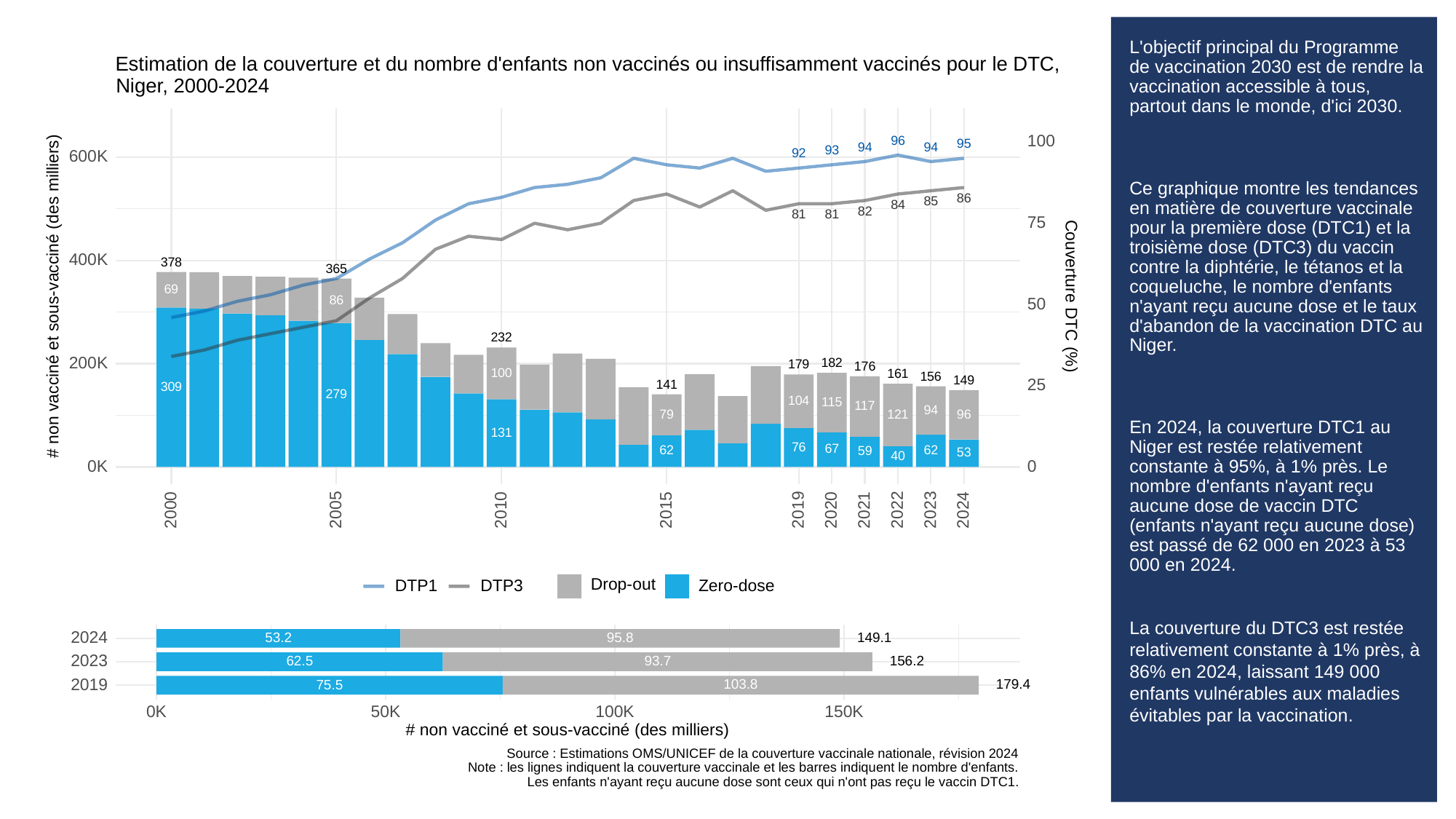

# L'objectif principal du Programme de vaccination 2030 est de rendre la vaccination accessible à tous, partout dans le monde, d'ici 2030.

Ce graphique montre les tendances en matière de couverture vaccinale pour la première dose (DTC1) et la troisième dose (DTC3) du vaccin contre la diphtérie, le tétanos et la coqueluche, le nombre d'enfants n'ayant reçu aucune dose et le taux d'abandon de la vaccination DTC au Niger.

En 2024, la couverture DTC1 au Niger est restée relativement constante à 95%, à 1% près. Le nombre d'enfants n'ayant reçu aucune dose de vaccin DTC (enfants n'ayant reçu aucune dose) est passé de 62 000 en 2023 à 53 000 en 2024.

La couverture du DTC3 est restée relativement constante à 1% près, à 86% en 2024, laissant 149 000 enfants vulnérables aux maladies évitables par la vaccination.

Estimation de la couverture et du nombre d'enfants non vaccinés ou insuffisamment vaccinés pour le DTC,
Niger, 2000-2024

100
96
95
94
94
93
92
600K

86
85
84
82

81
81
75
400K
378

365

69
# non vacciné et sous-vacciné (des milliers)
Couverture DTC (%)
86

50

232

200K

182
179
176

100
161
156

149

25
141
309

279

104
115

117
94

79
96
121

131

76

67
62

62
59
53
40
0K
0

2023
2000
2005
2010
2015
2019
2020
2021
2022
2024

Drop-out
DTP3
Zero-dose
DTP1

2024
53.2
95.8
149.1

2023
93.7
62.5
156.2

2019
103.8
179.4
75.5

0K
50K
100K
150K
# non vacciné et sous-vacciné (des milliers)
Source : Estimations OMS/UNICEF de la couverture vaccinale nationale, révision 2024
Note : les lignes indiquent la couverture vaccinale et les barres indiquent le nombre d'enfants.
Les enfants n'ayant reçu aucune dose sont ceux qui n'ont pas reçu le vaccin DTC1.